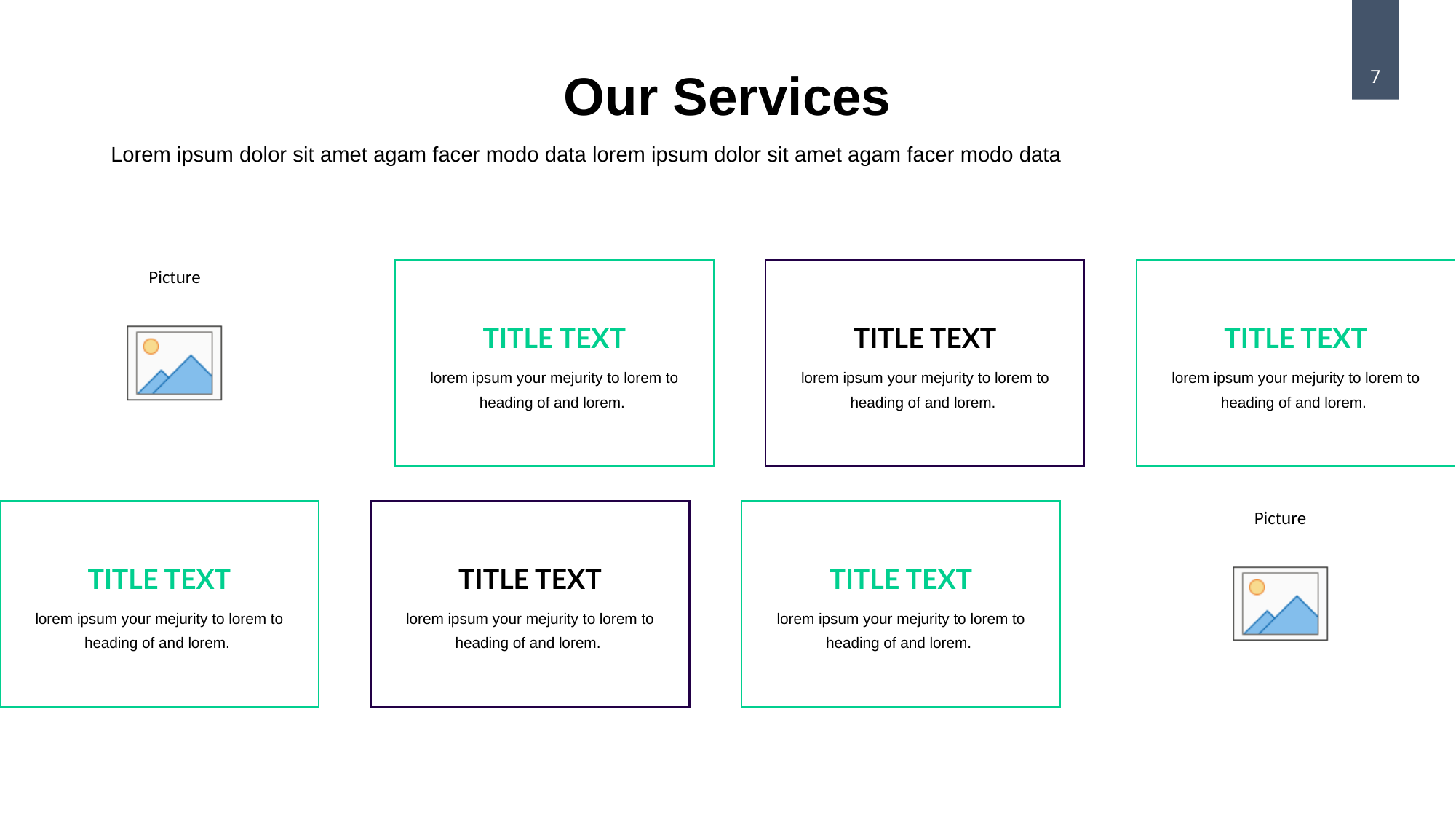

Our Services
7
Lorem ipsum dolor sit amet agam facer modo data lorem ipsum dolor sit amet agam facer modo data

TITLE TEXT
lorem ipsum your mejurity to lorem to heading of and lorem.
TITLE TEXT
lorem ipsum your mejurity to lorem to heading of and lorem.
TITLE TEXT
lorem ipsum your mejurity to lorem to heading of and lorem.

TITLE TEXT
lorem ipsum your mejurity to lorem to heading of and lorem.
TITLE TEXT
lorem ipsum your mejurity to lorem to heading of and lorem.
TITLE TEXT
lorem ipsum your mejurity to lorem to heading of and lorem.